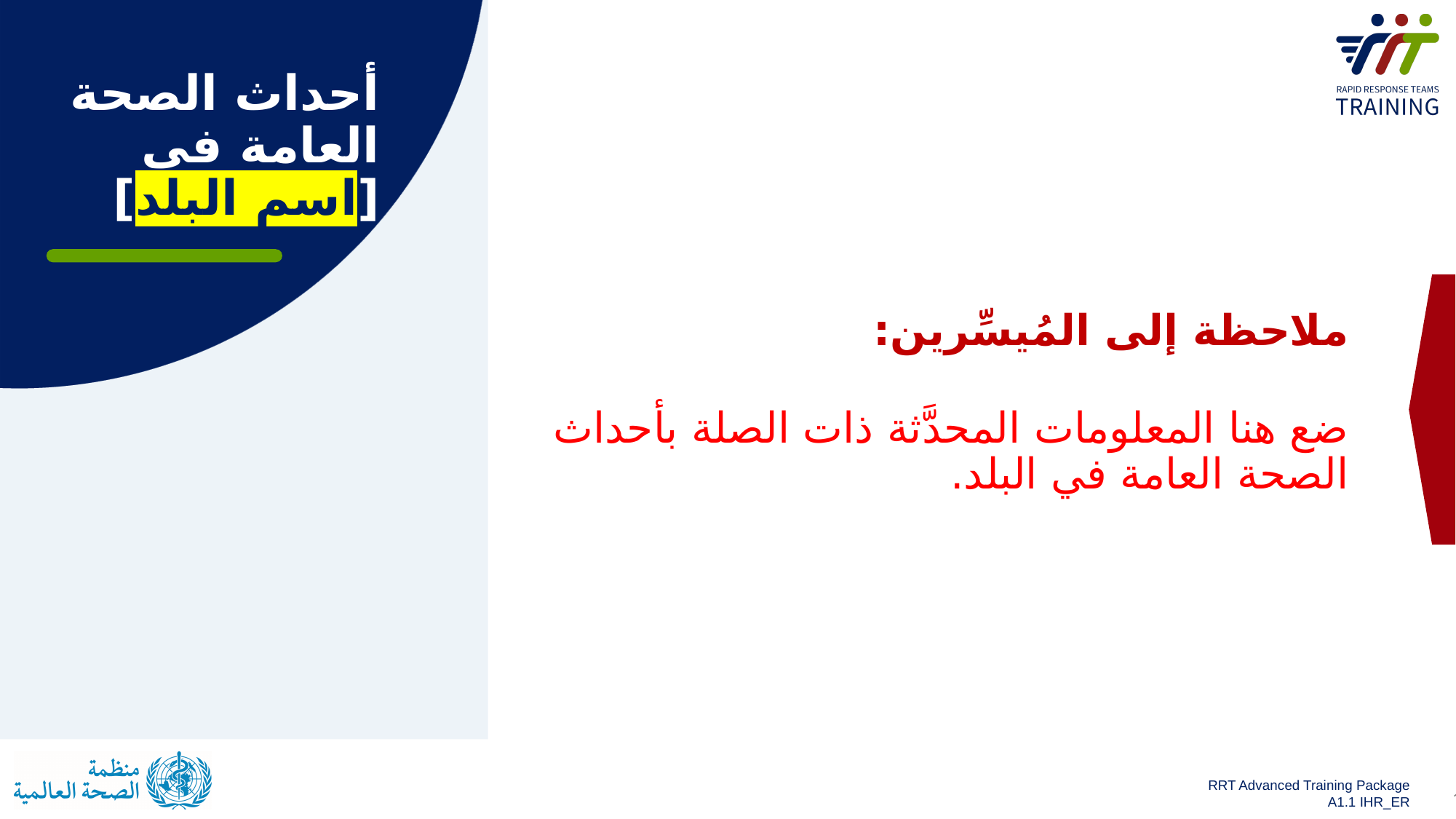

# أحداث الصحة العامة في [اسم البلد]
ملاحظة إلى المُيسِّرين:

ضع هنا المعلومات المحدَّثة ذات الصلة بأحداث الصحة العامة في البلد.